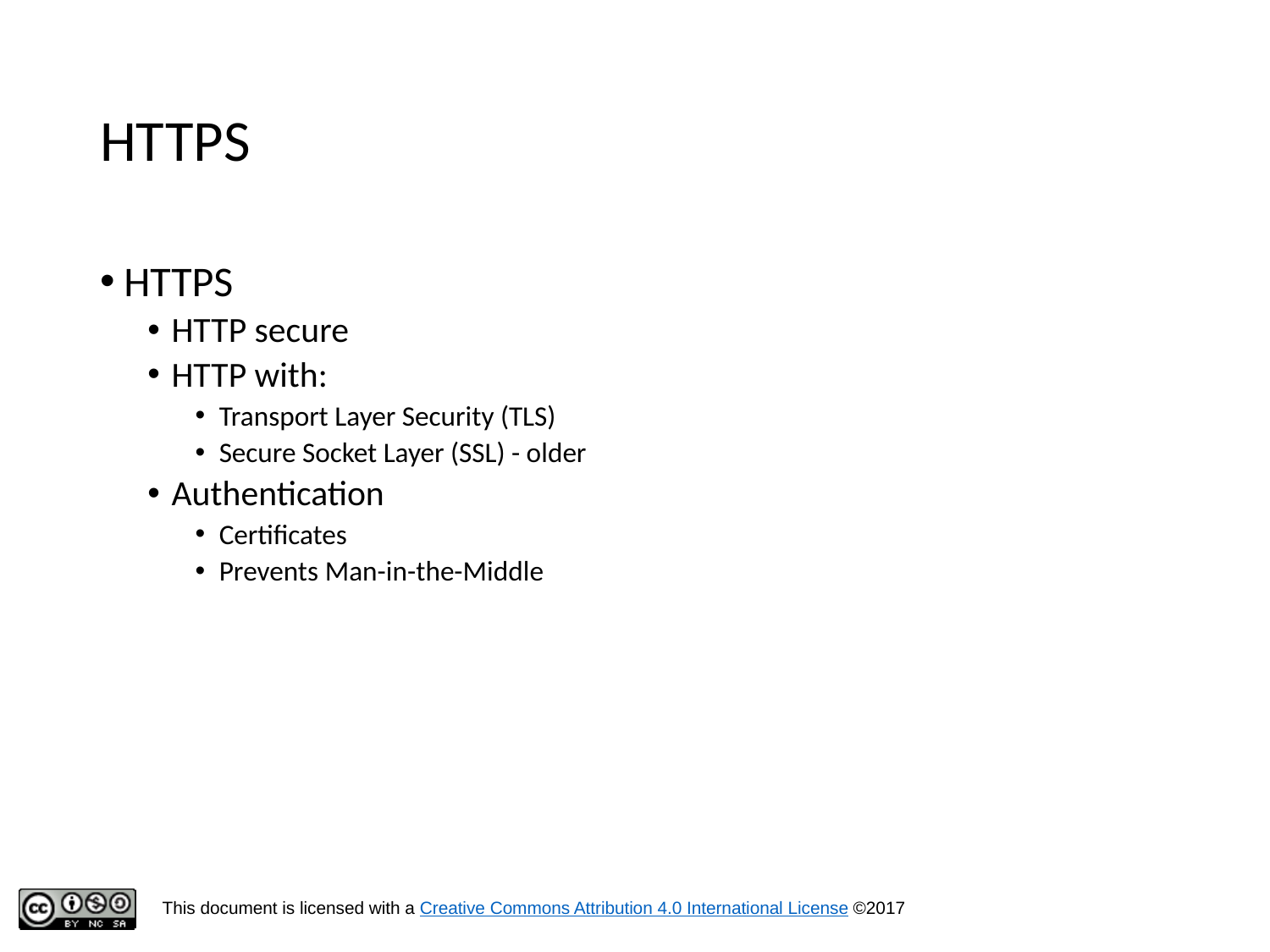

# HTTPS
HTTPS
HTTP secure
HTTP with:
Transport Layer Security (TLS)
Secure Socket Layer (SSL) - older
Authentication
Certificates
Prevents Man-in-the-Middle